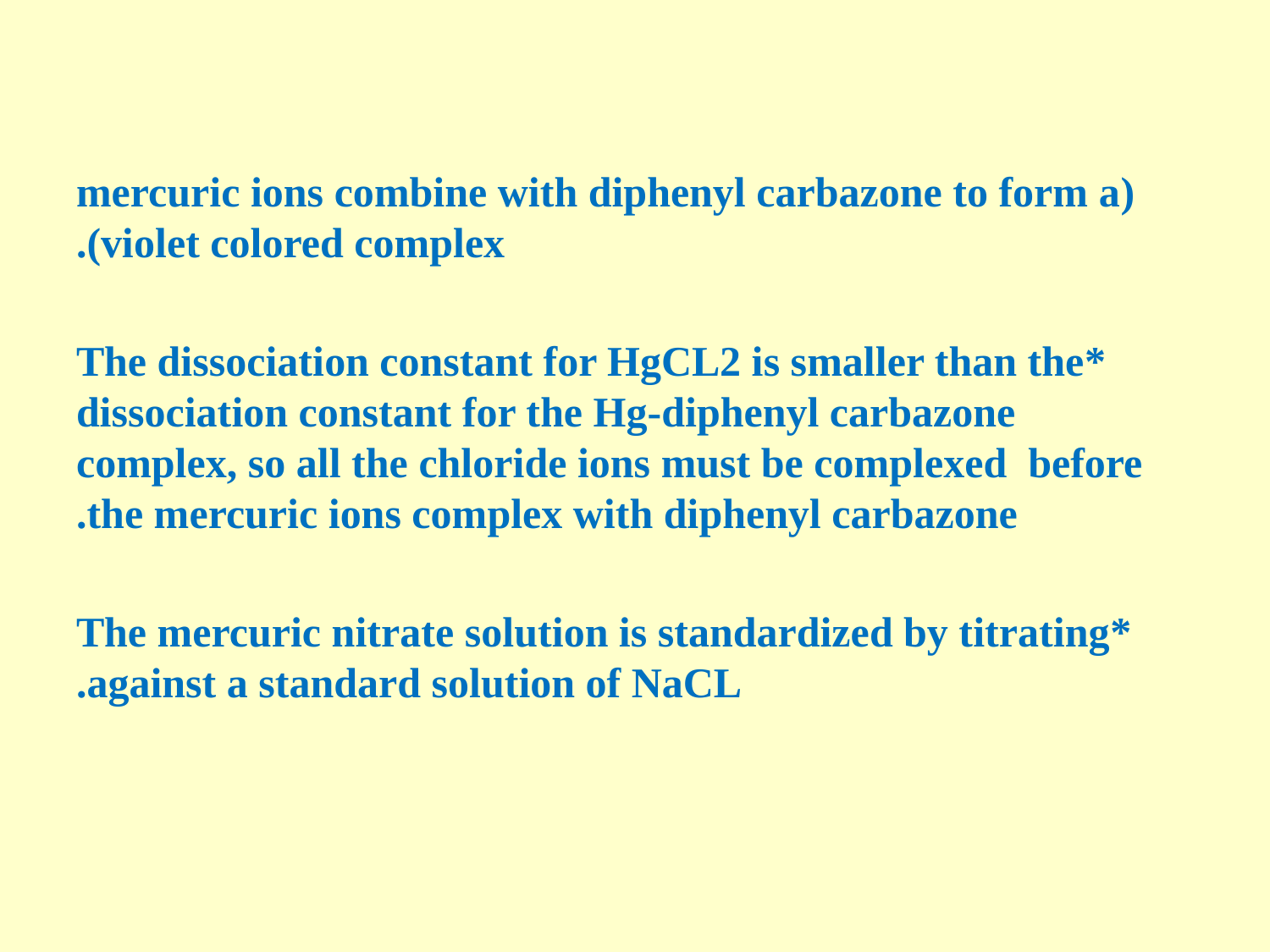

#

(mercuric ions combine with diphenyl carbazone to form a violet colored complex).

*The dissociation constant for HgCL2 is smaller than the dissociation constant for the Hg-diphenyl carbazone complex, so all the chloride ions must be complexed  before the mercuric ions complex with diphenyl carbazone.

*The mercuric nitrate solution is standardized by titrating against a standard solution of NaCL.